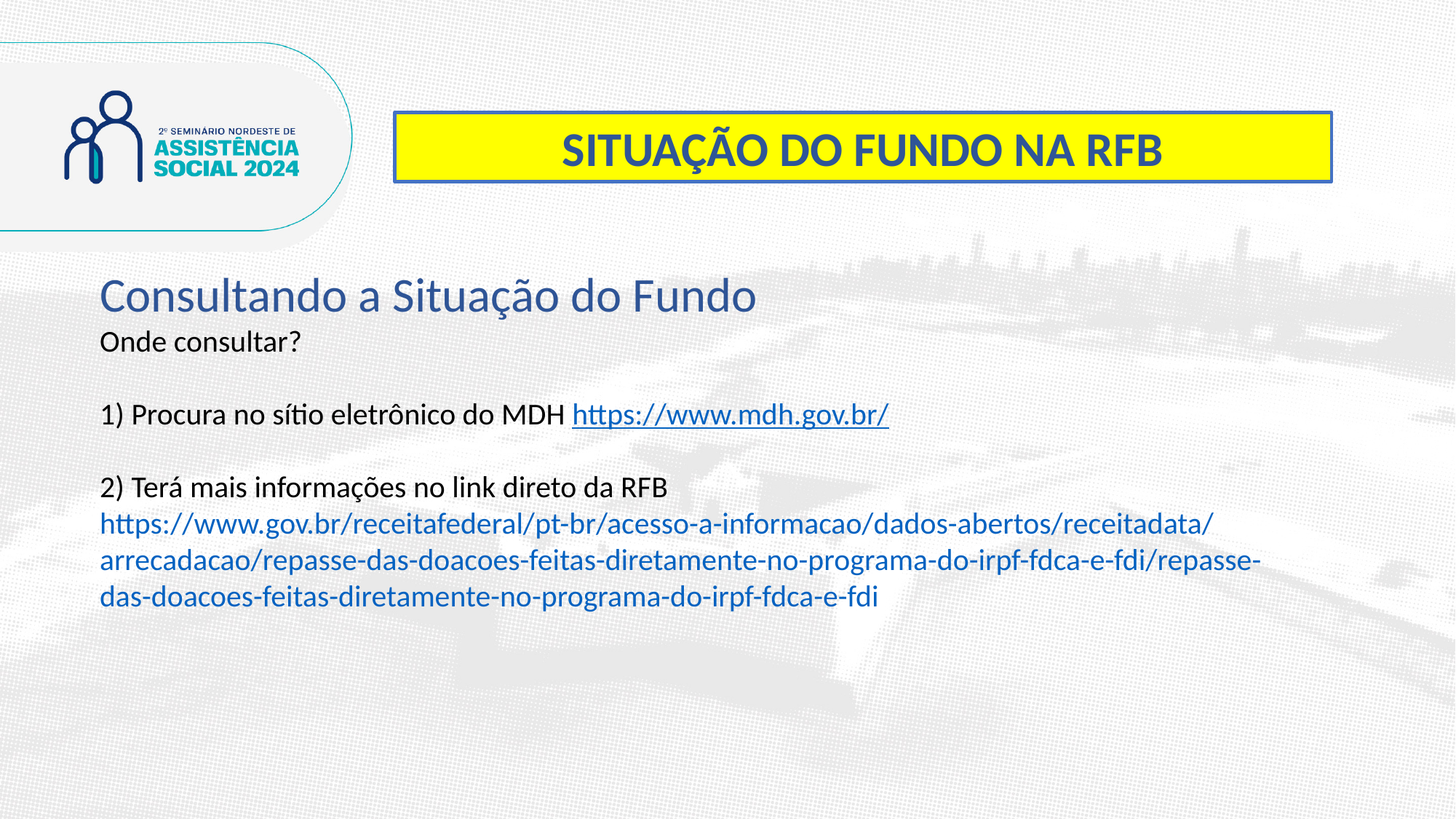

SITUAÇÃO DO FUNDO NA RFB
Consultando a Situação do Fundo
Onde consultar?

1) Procura no sítio eletrônico do MDH https://www.mdh.gov.br/

2) Terá mais informações no link direto da RFB
https://www.gov.br/receitafederal/pt-br/acesso-a-informacao/dados-abertos/receitadata/arrecadacao/repasse-das-doacoes-feitas-diretamente-no-programa-do-irpf-fdca-e-fdi/repasse-das-doacoes-feitas-diretamente-no-programa-do-irpf-fdca-e-fdi